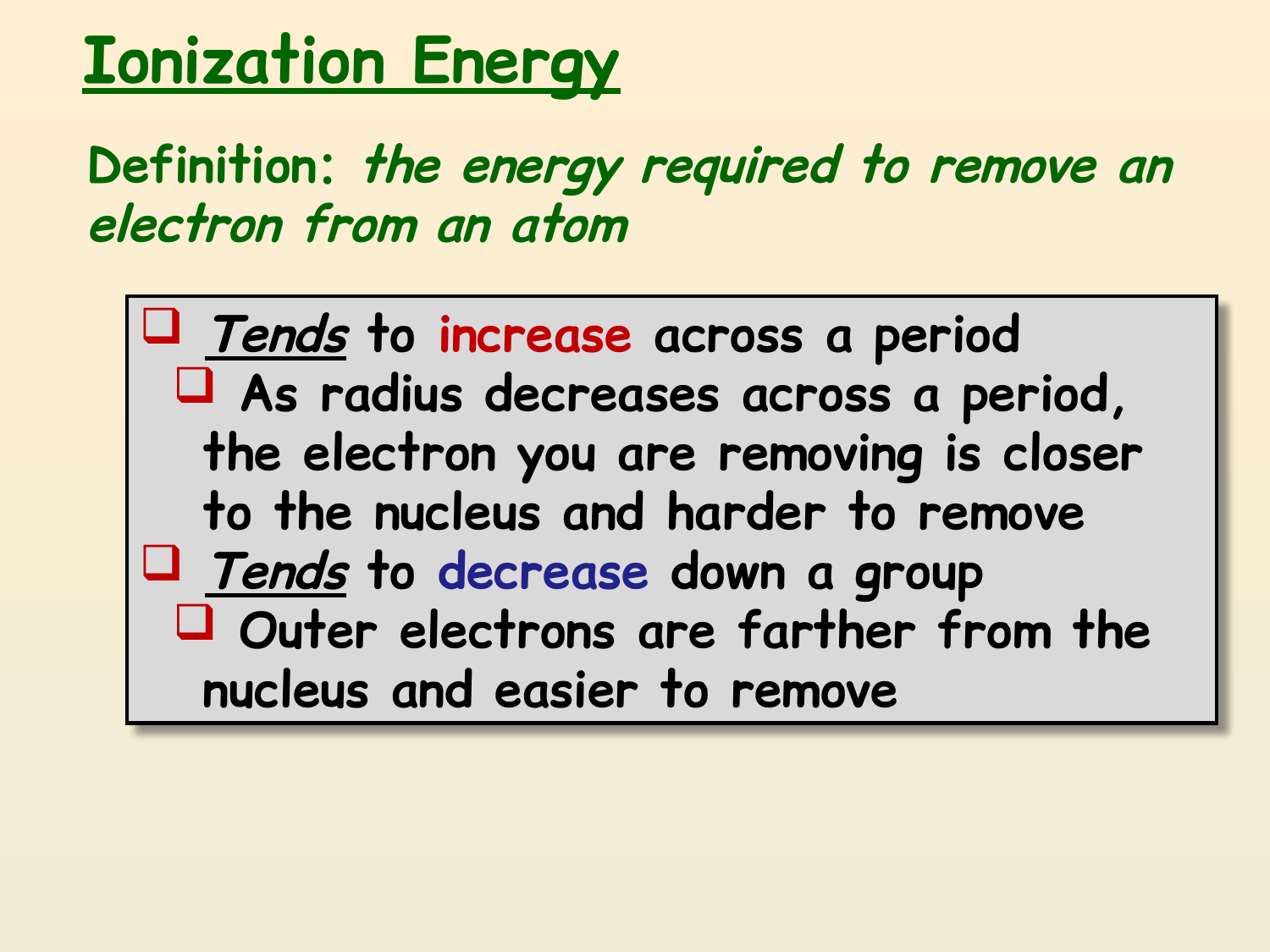

# Ionization Energy
Definition: the energy required to remove an electron from an atom
 Tends to increase across a period
 As radius decreases across a period, the electron you are removing is closer to the nucleus and harder to remove
 Tends to decrease down a group
 Outer electrons are farther from the nucleus and easier to remove